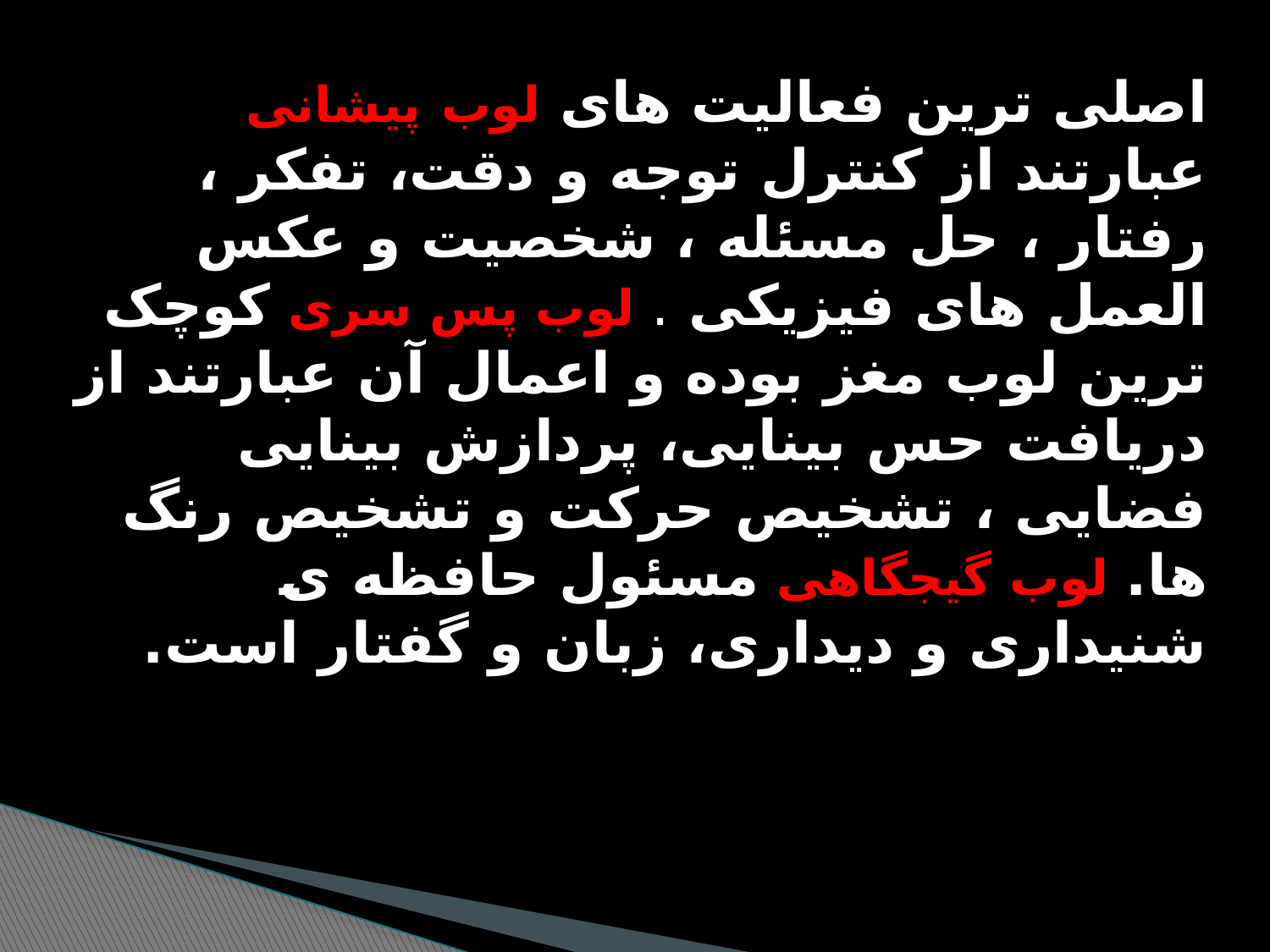

اصلی ترین فعالیت های لوب پیشانی عبارتند از کنترل توجه و دقت، تفکر ، رفتار ، حل مسئله ، شخصیت و عکس العمل های فیزیکی . لوب پس سری کوچک ترین لوب مغز بوده و اعمال آن عبارتند از دریافت حس بینایی، پردازش بینایی فضایی ، تشخیص حرکت و تشخیص رنگ ها. لوب گیجگاهی مسئول حافظه ی شنیداری و دیداری، زبان و گفتار است.